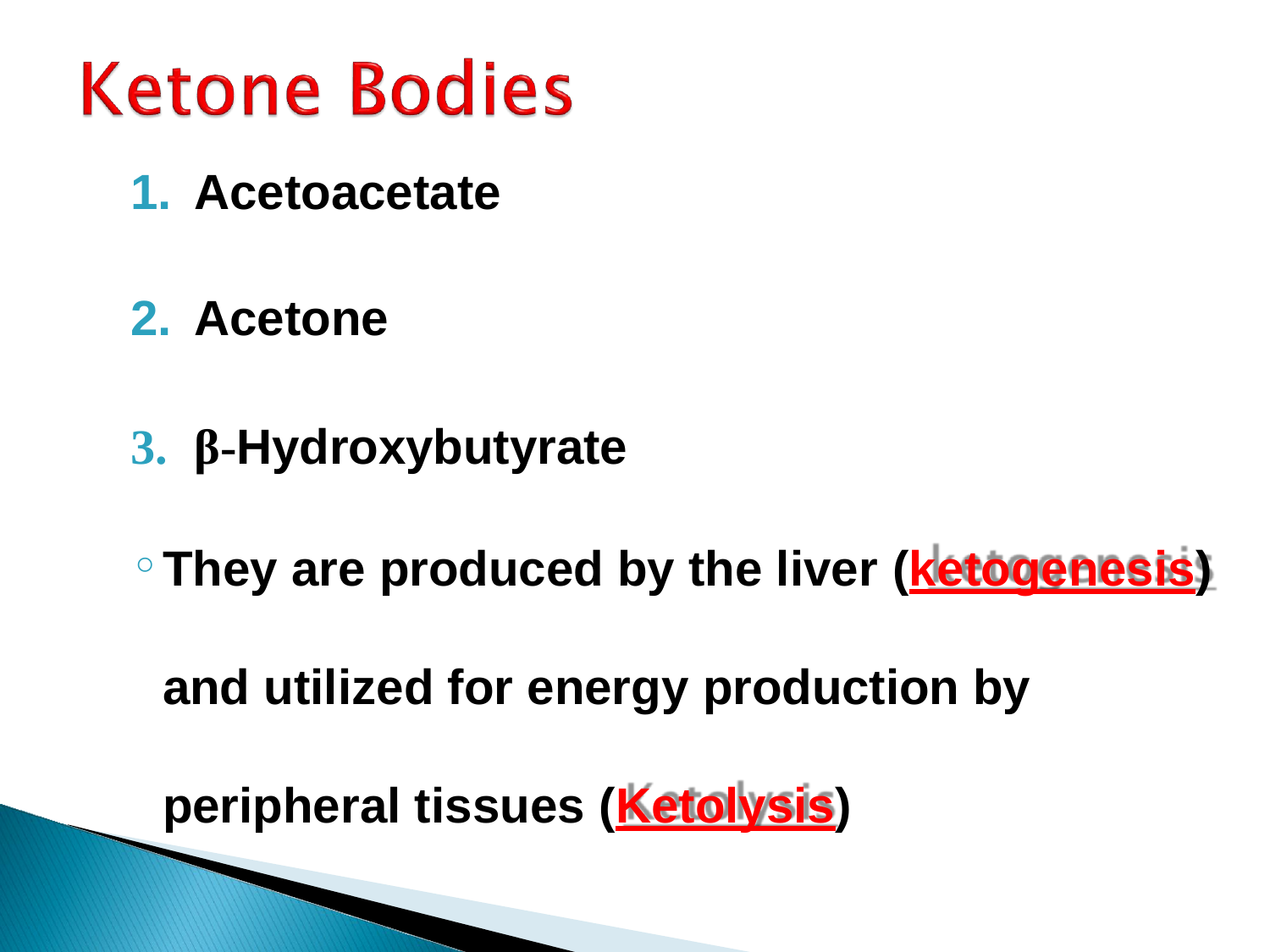

Acetoacetate

Acetone

β-Hydroxybutyrate
They are produced by the liver (ketogenesis)  and utilized for energy production by  peripheral tissues (Ketolysis)